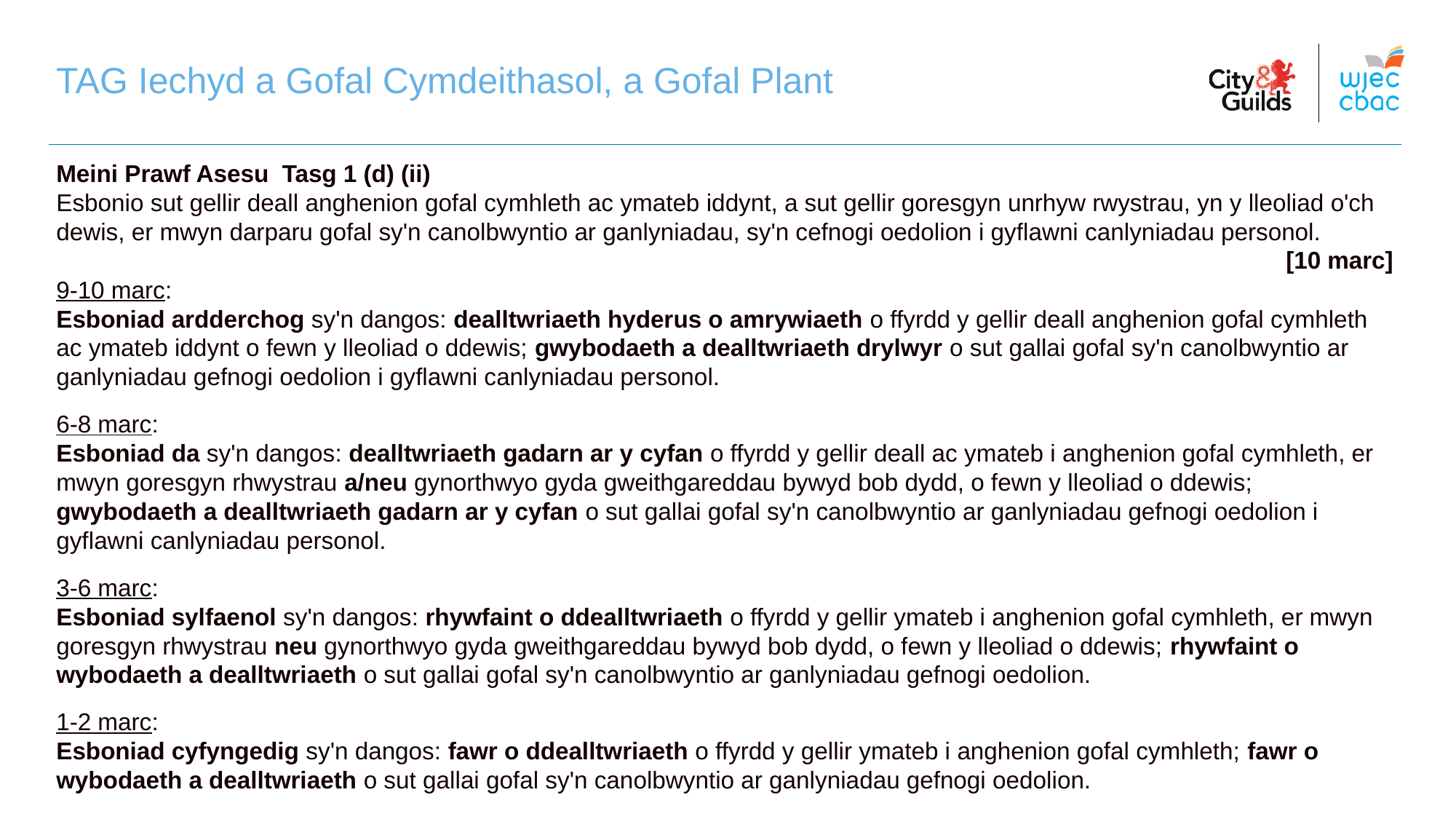

TAG Iechyd a Gofal Cymdeithasol, a Gofal Plant
Meini Prawf Asesu  Tasg 1 (d) (ii)
Esbonio sut gellir deall anghenion gofal cymhleth ac ymateb iddynt, a sut gellir goresgyn unrhyw rwystrau, yn y lleoliad o'ch dewis, er mwyn darparu gofal sy'n canolbwyntio ar ganlyniadau, sy'n cefnogi oedolion i gyflawni canlyniadau personol.
[10 marc]
9-10 marc:
Esboniad ardderchog sy'n dangos: dealltwriaeth hyderus o amrywiaeth o ffyrdd y gellir deall anghenion gofal cymhleth ac ymateb iddynt o fewn y lleoliad o ddewis; gwybodaeth a dealltwriaeth drylwyr o sut gallai gofal sy'n canolbwyntio ar ganlyniadau gefnogi oedolion i gyflawni canlyniadau personol.

6-8 marc:
Esboniad da sy'n dangos: dealltwriaeth gadarn ar y cyfan o ffyrdd y gellir deall ac ymateb i anghenion gofal cymhleth, er mwyn goresgyn rhwystrau a/neu gynorthwyo gyda gweithgareddau bywyd bob dydd, o fewn y lleoliad o ddewis; gwybodaeth a dealltwriaeth gadarn ar y cyfan o sut gallai gofal sy'n canolbwyntio ar ganlyniadau gefnogi oedolion i gyflawni canlyniadau personol.

3-6 marc:
Esboniad sylfaenol sy'n dangos: rhywfaint o ddealltwriaeth o ffyrdd y gellir ymateb i anghenion gofal cymhleth, er mwyn goresgyn rhwystrau neu gynorthwyo gyda gweithgareddau bywyd bob dydd, o fewn y lleoliad o ddewis; rhywfaint o wybodaeth a dealltwriaeth o sut gallai gofal sy'n canolbwyntio ar ganlyniadau gefnogi oedolion.

1-2 marc:
Esboniad cyfyngedig sy'n dangos: fawr o ddealltwriaeth o ffyrdd y gellir ymateb i anghenion gofal cymhleth; fawr o wybodaeth a dealltwriaeth o sut gallai gofal sy'n canolbwyntio ar ganlyniadau gefnogi oedolion.